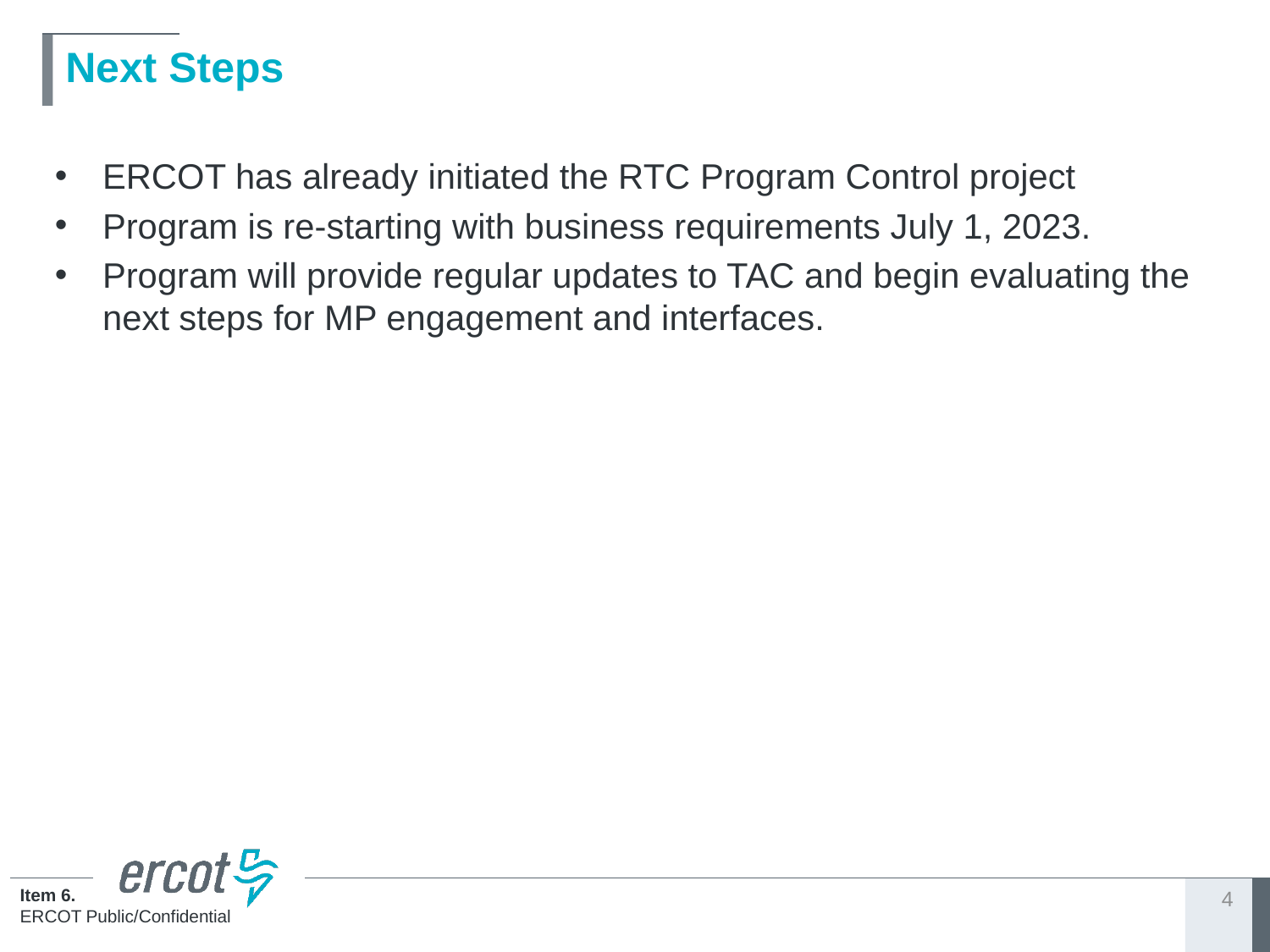

# Next Steps
ERCOT has already initiated the RTC Program Control project
Program is re-starting with business requirements July 1, 2023.
Program will provide regular updates to TAC and begin evaluating the next steps for MP engagement and interfaces.